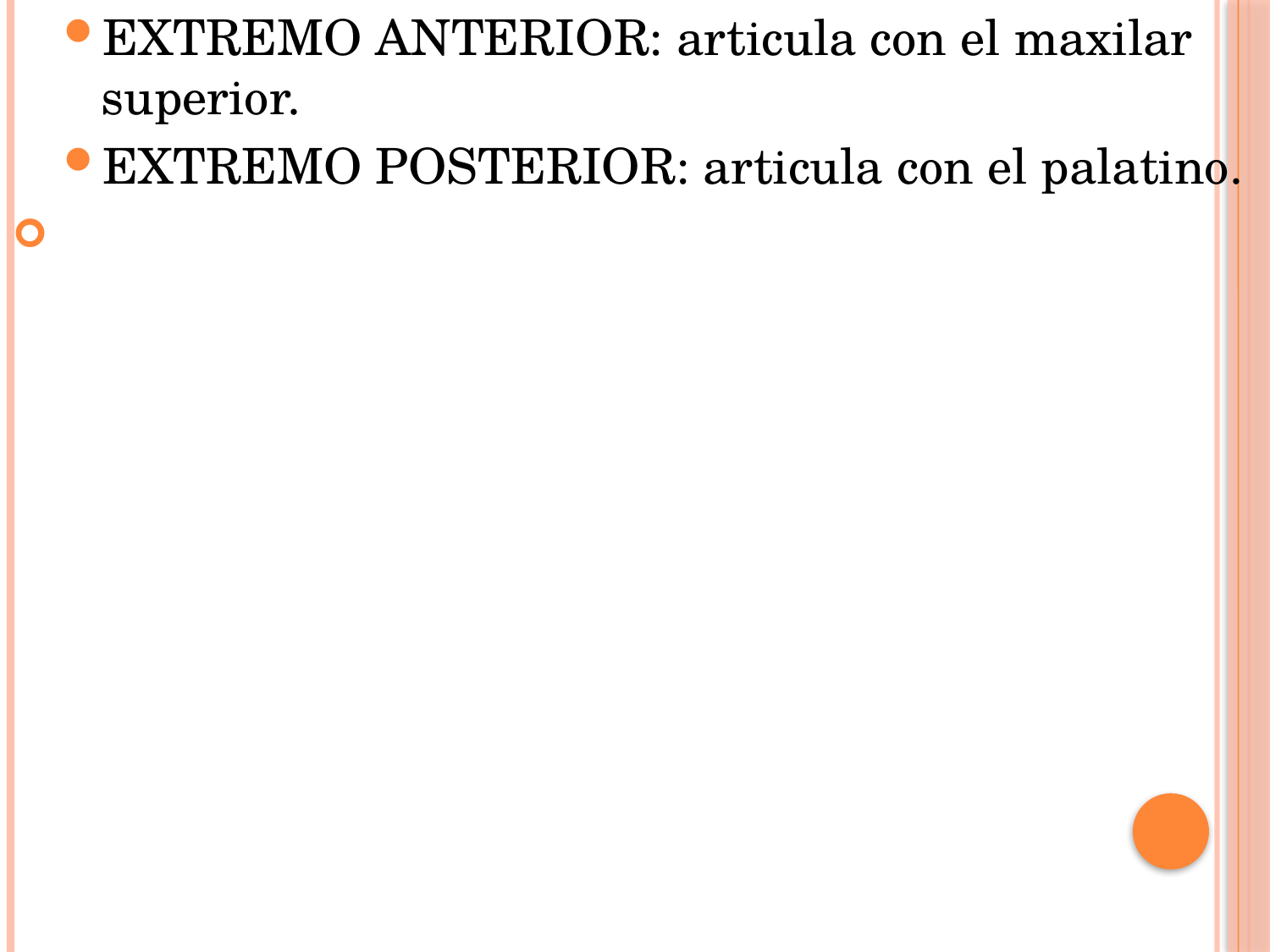

EXTREMO ANTERIOR: articula con el maxilar superior.
EXTREMO POSTERIOR: articula con el palatino.